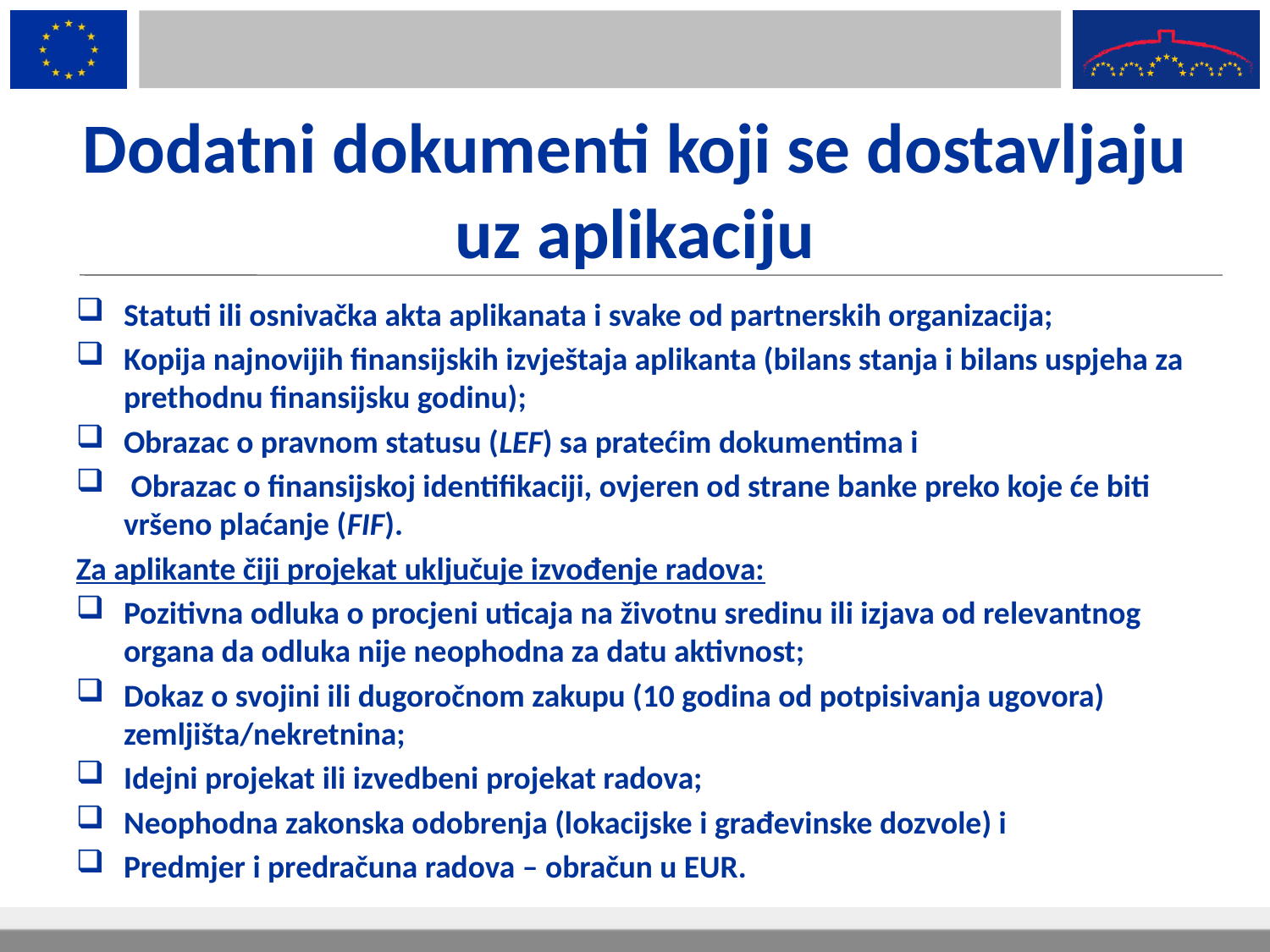

# Dodatni dokumenti koji se dostavljaju uz aplikaciju
Statuti ili osnivačka akta aplikanata i svake od partnerskih organizacija;
Kopija najnovijih finansijskih izvještaja aplikanta (bilans stanja i bilans uspjeha za prethodnu finansijsku godinu);
Obrazac o pravnom statusu (LEF) sa pratećim dokumentima i
 Obrazac o finansijskoj identifikaciji, ovjeren od strane banke preko koje će biti vršeno plaćanje (FIF).
Za aplikante čiji projekat uključuje izvođenje radova:
Pozitivna odluka o procjeni uticaja na životnu sredinu ili izjava od relevantnog organa da odluka nije neophodna za datu aktivnost;
Dokaz o svojini ili dugoročnom zakupu (10 godina od potpisivanja ugovora) zemljišta/nekretnina;
Idejni projekat ili izvedbeni projekat radova;
Neophodna zakonska odobrenja (lokacijske i građevinske dozvole) i
Predmjer i predračuna radova – obračun u EUR.